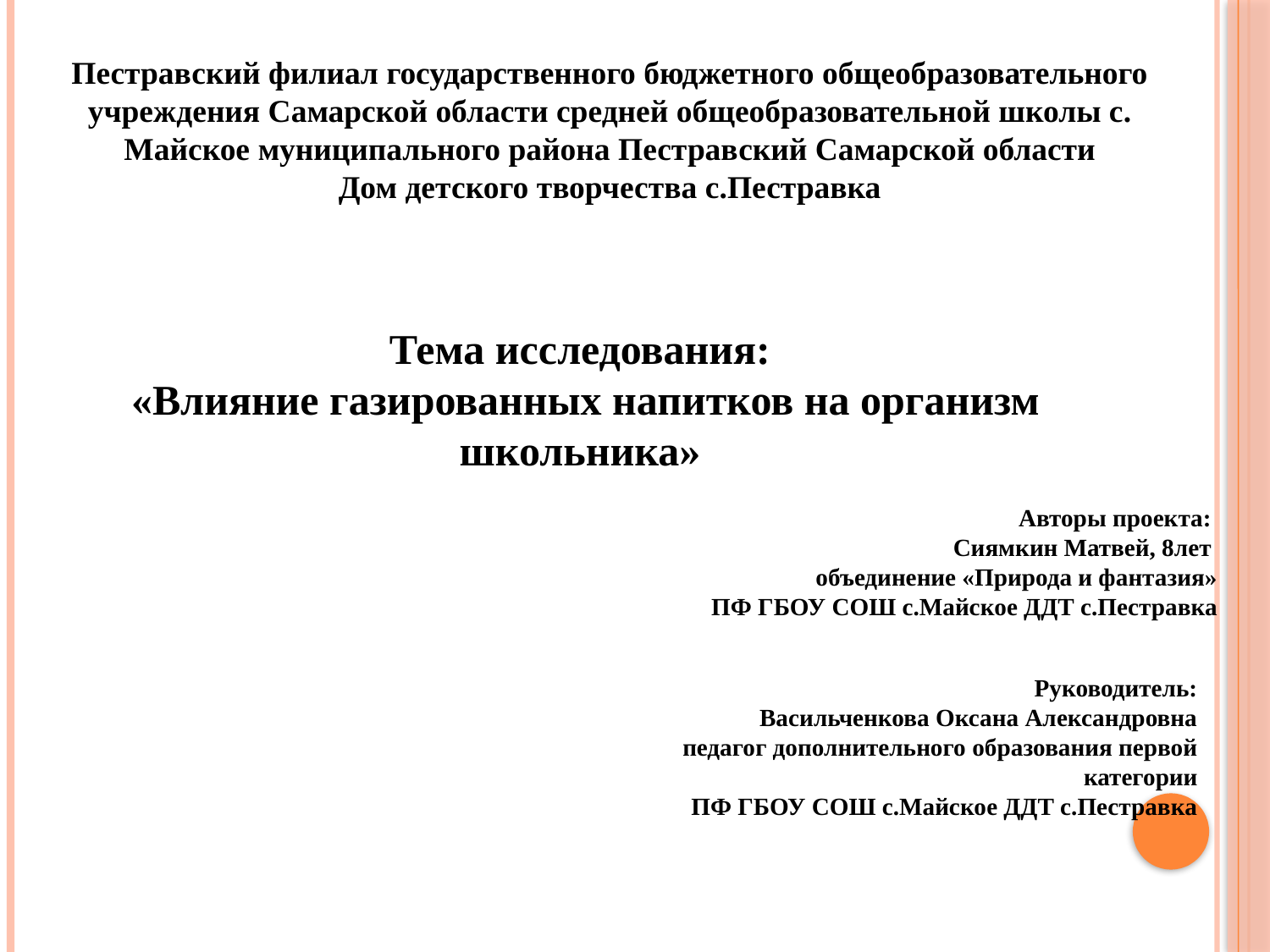

Пестравский филиал государственного бюджетного общеобразовательного учреждения Самарской области средней общеобразовательной школы с. Майское муниципального района Пестравский Самарской области
Дом детского творчества с.Пестравка
Тема исследования:
 «Влияние газированных напитков на организм школьника»
Авторы проекта:
Сиямкин Матвей, 8лет
объединение «Природа и фантазия»
ПФ ГБОУ СОШ с.Майское ДДТ с.Пестравка
Руководитель:
Васильченкова Оксана Александровна
педагог дополнительного образования первой категории
ПФ ГБОУ СОШ с.Майское ДДТ с.Пестравка